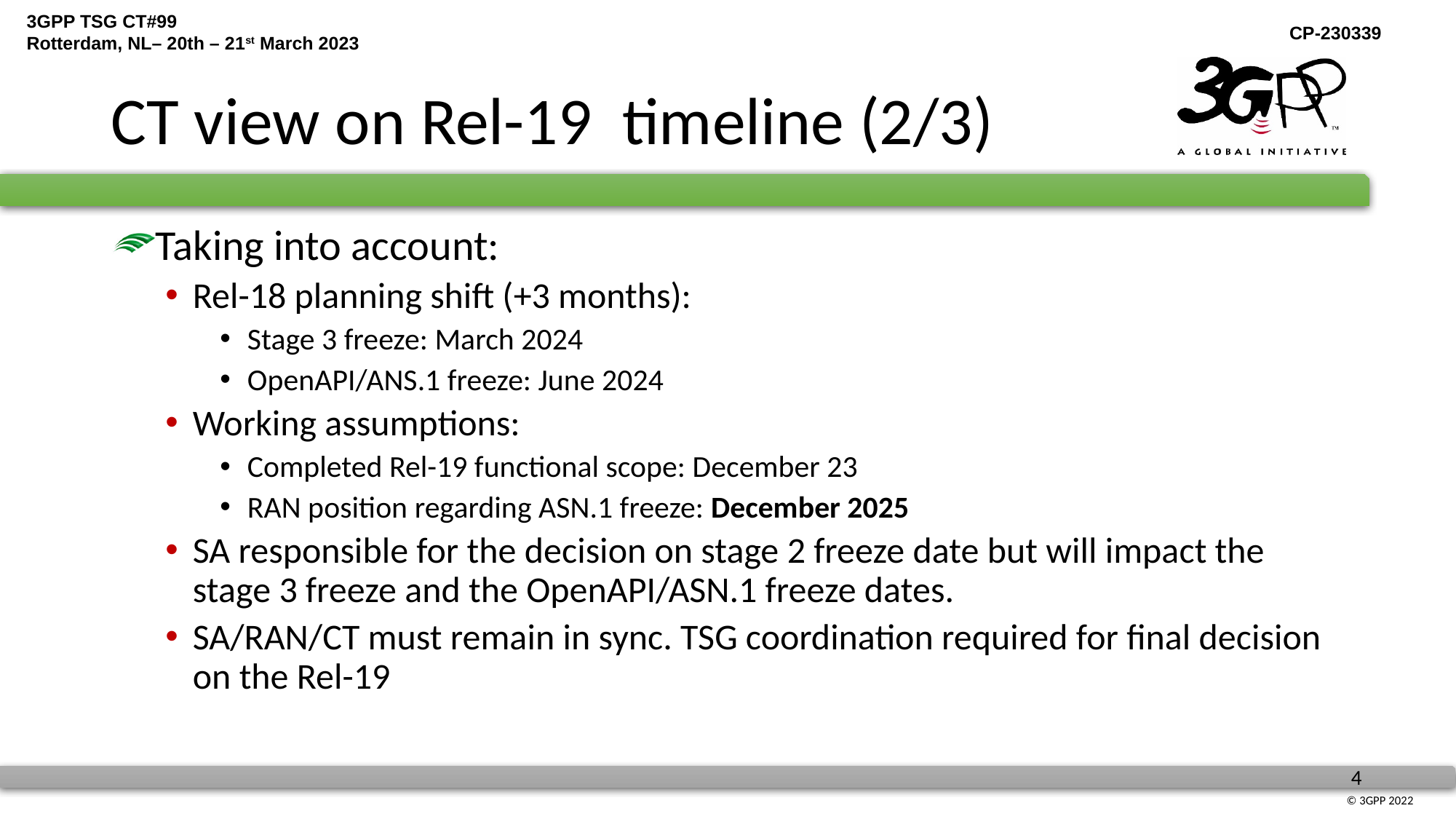

# CT view on Rel-19  timeline (2/3)
Taking into account:
Rel-18 planning shift (+3 months):
Stage 3 freeze: March 2024
OpenAPI/ANS.1 freeze: June 2024
Working assumptions:
Completed Rel-19 functional scope: December 23
RAN position regarding ASN.1 freeze: December 2025
SA responsible for the decision on stage 2 freeze date but will impact the stage 3 freeze and the OpenAPI/ASN.1 freeze dates.
SA/RAN/CT must remain in sync. TSG coordination required for final decision on the Rel-19